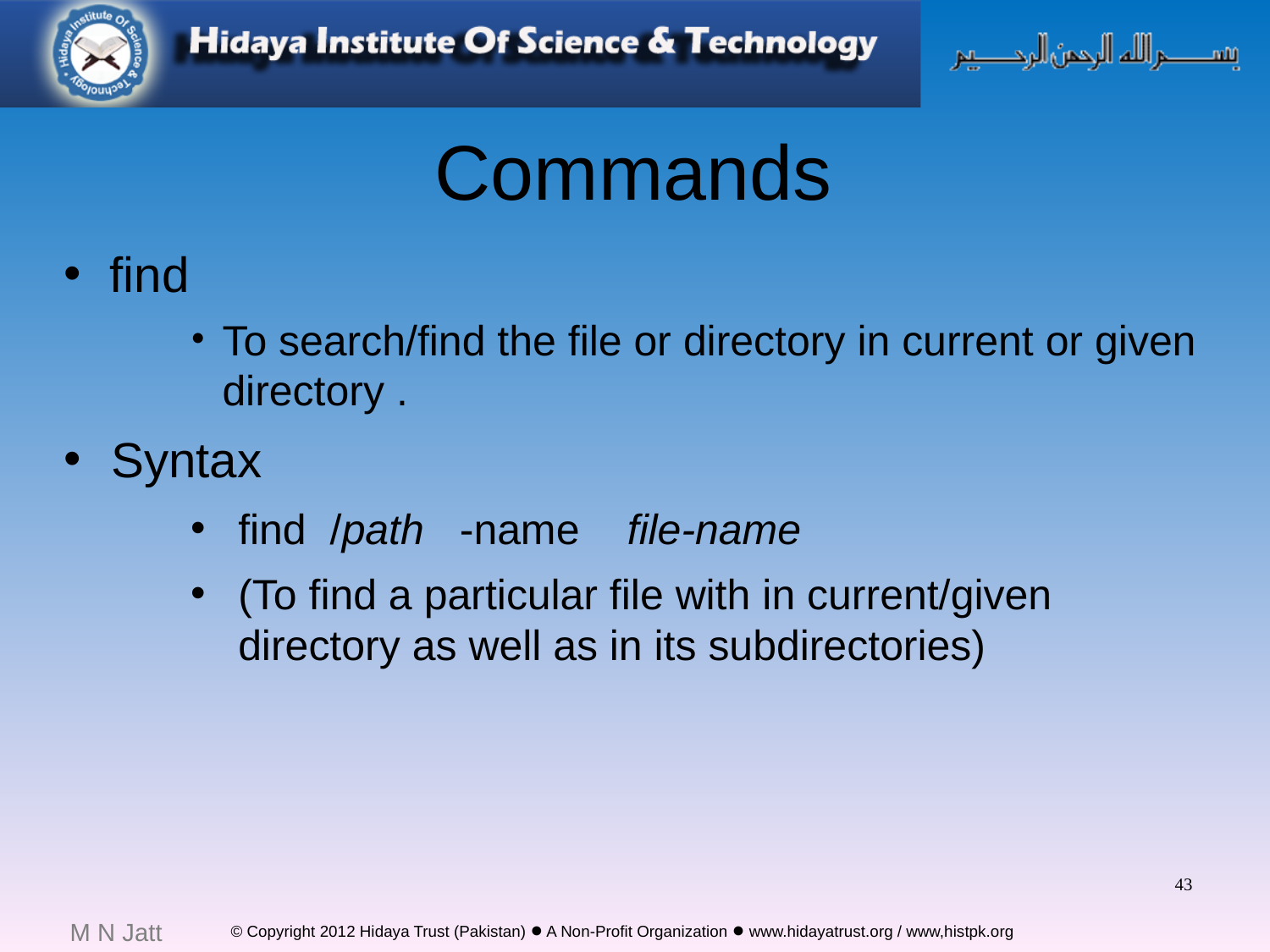

# Commands
find
To search/find the file or directory in current or given directory .
Syntax
find  /path   -name    file-name
(To find a particular file with in current/given directory as well as in its subdirectories)

43